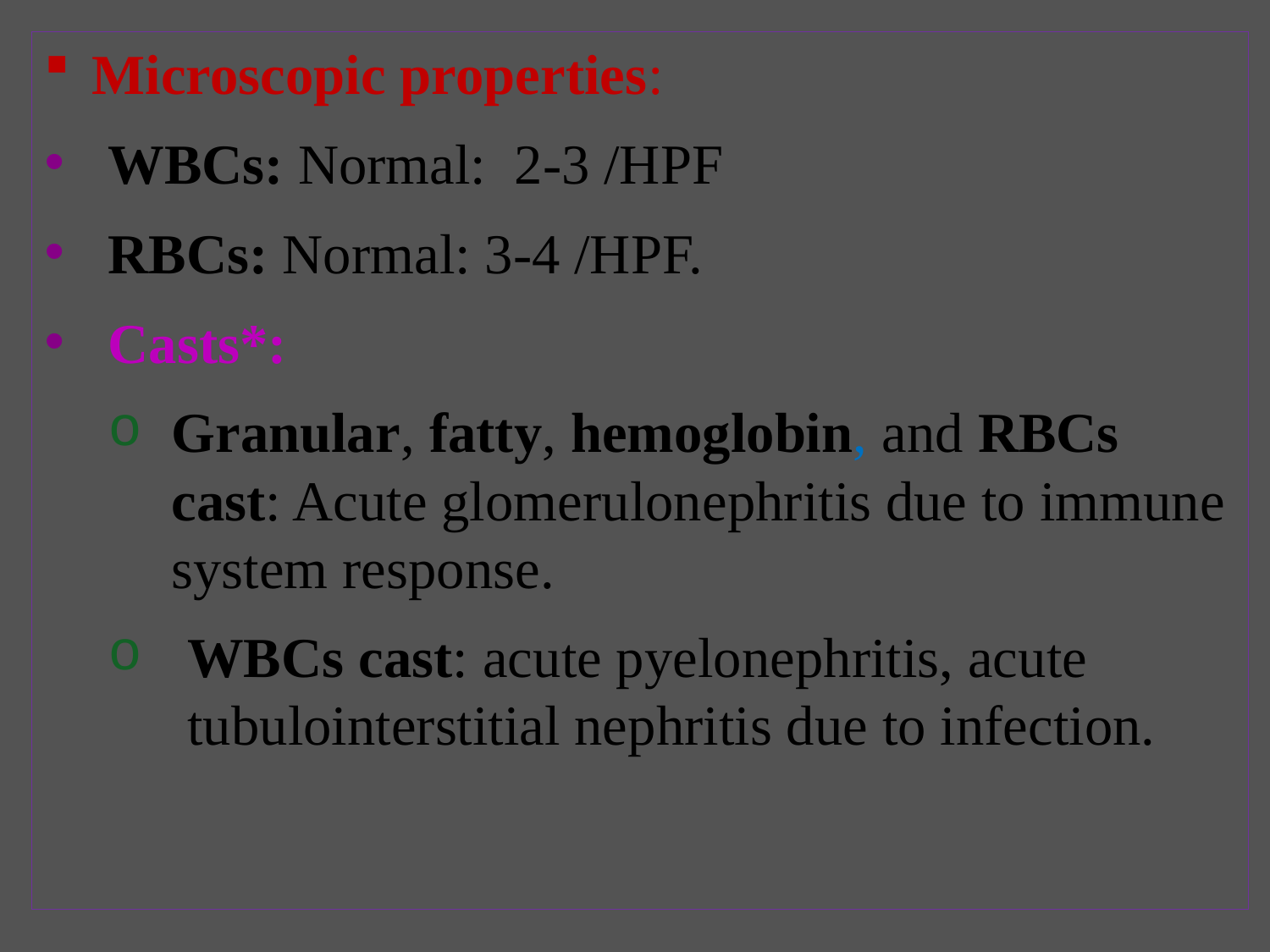

Microscopic properties:
WBCs: Normal:  2-3 /HPF
RBCs: Normal: 3-4 /HPF.
Casts*:
Granular, fatty, hemoglobin, and RBCs cast: Acute glomerulonephritis due to immune system response.
WBCs cast: acute pyelonephritis, acute tubulointerstitial nephritis due to infection.